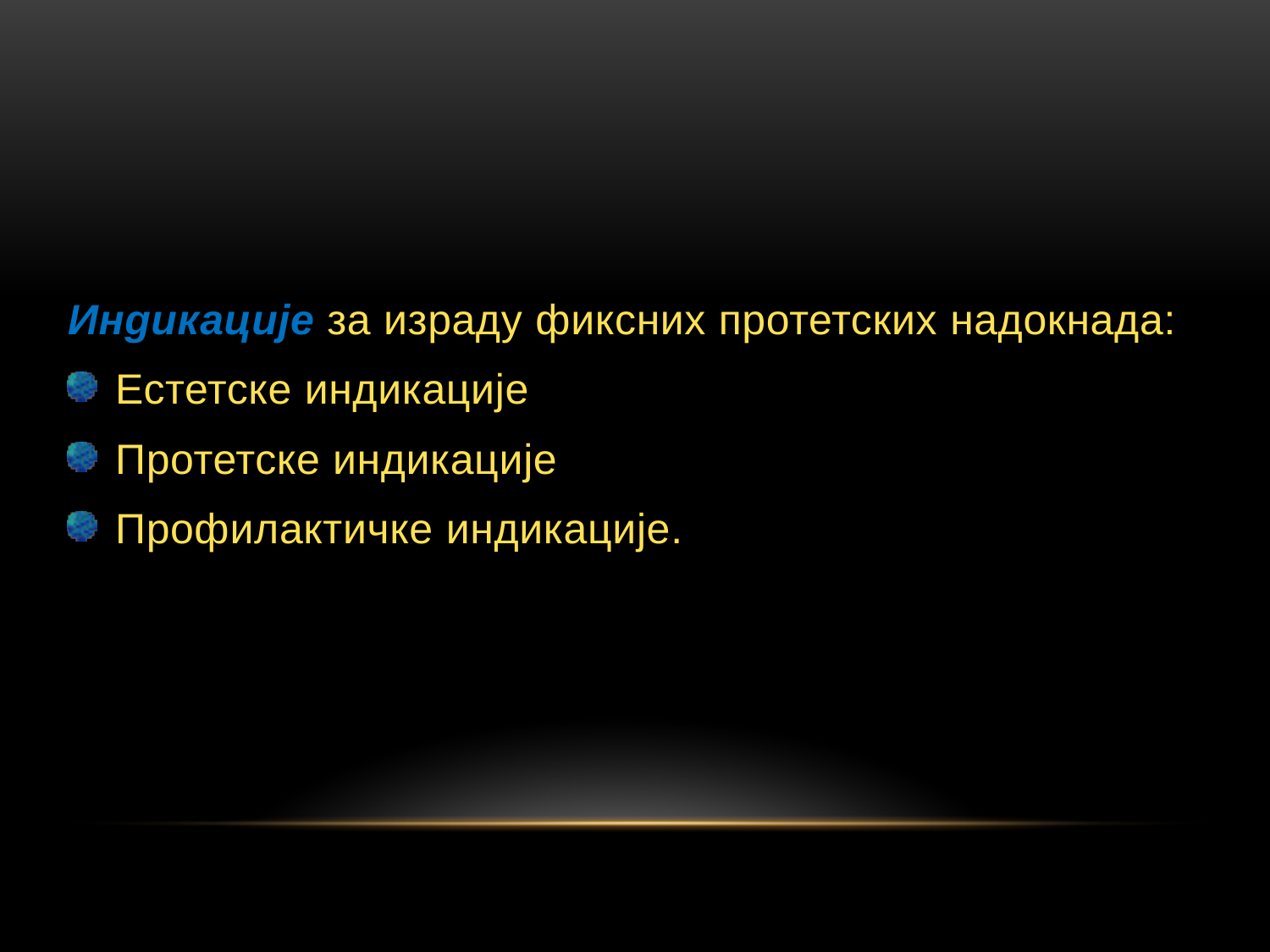

Индикације за израду фиксних протетских надокнада:
Естетске индикације
Протетске индикације
Профилактичке индикације.